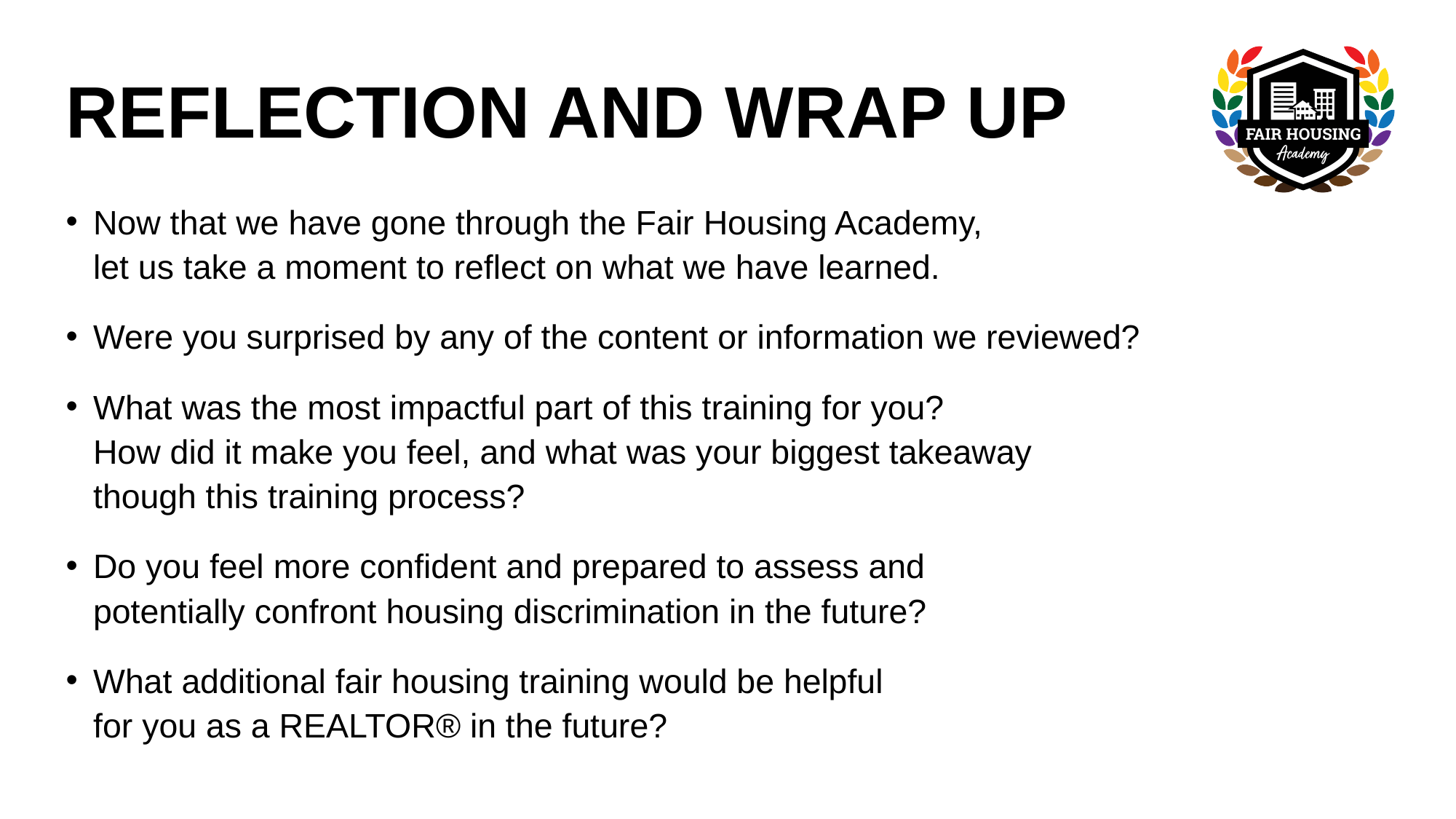

# REFLECTION AND WRAP UP
Now that we have gone through the Fair Housing Academy,
let us take a moment to reflect on what we have learned.
Were you surprised by any of the content or information we reviewed?
What was the most impactful part of this training for you?
How did it make you feel, and what was your biggest takeaway
though this training process?
Do you feel more confident and prepared to assess and
potentially confront housing discrimination in the future?
What additional fair housing training would be helpful
for you as a REALTOR® in the future?